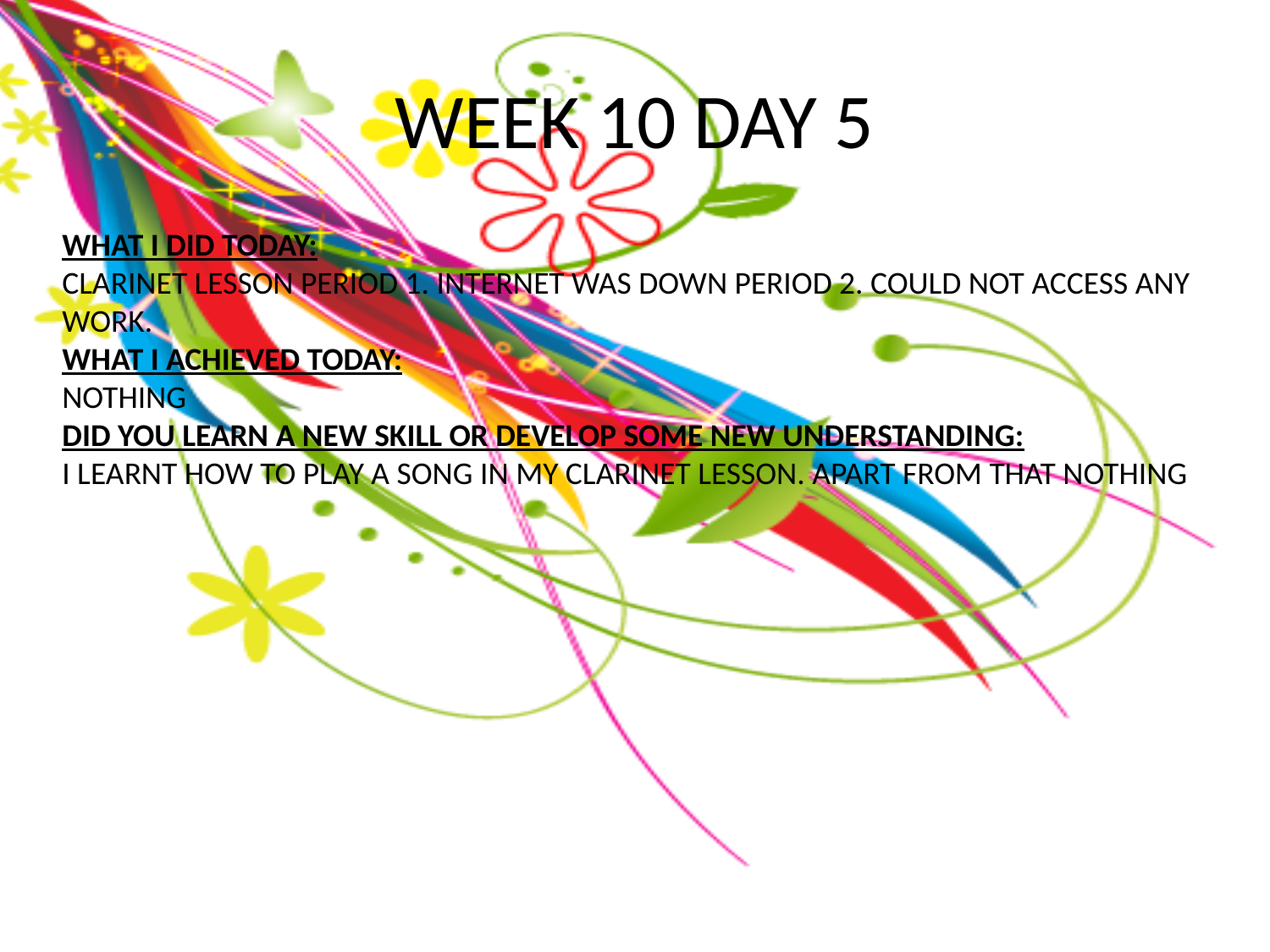

# WEEK 10 DAY 5
WHAT I DID TODAY:
CLARINET LESSON PERIOD 1. INTERNET WAS DOWN PERIOD 2. COULD NOT ACCESS ANY WORK.
WHAT I ACHIEVED TODAY:
NOTHING
DID YOU LEARN A NEW SKILL OR DEVELOP SOME NEW UNDERSTANDING:
I LEARNT HOW TO PLAY A SONG IN MY CLARINET LESSON. APART FROM THAT NOTHING